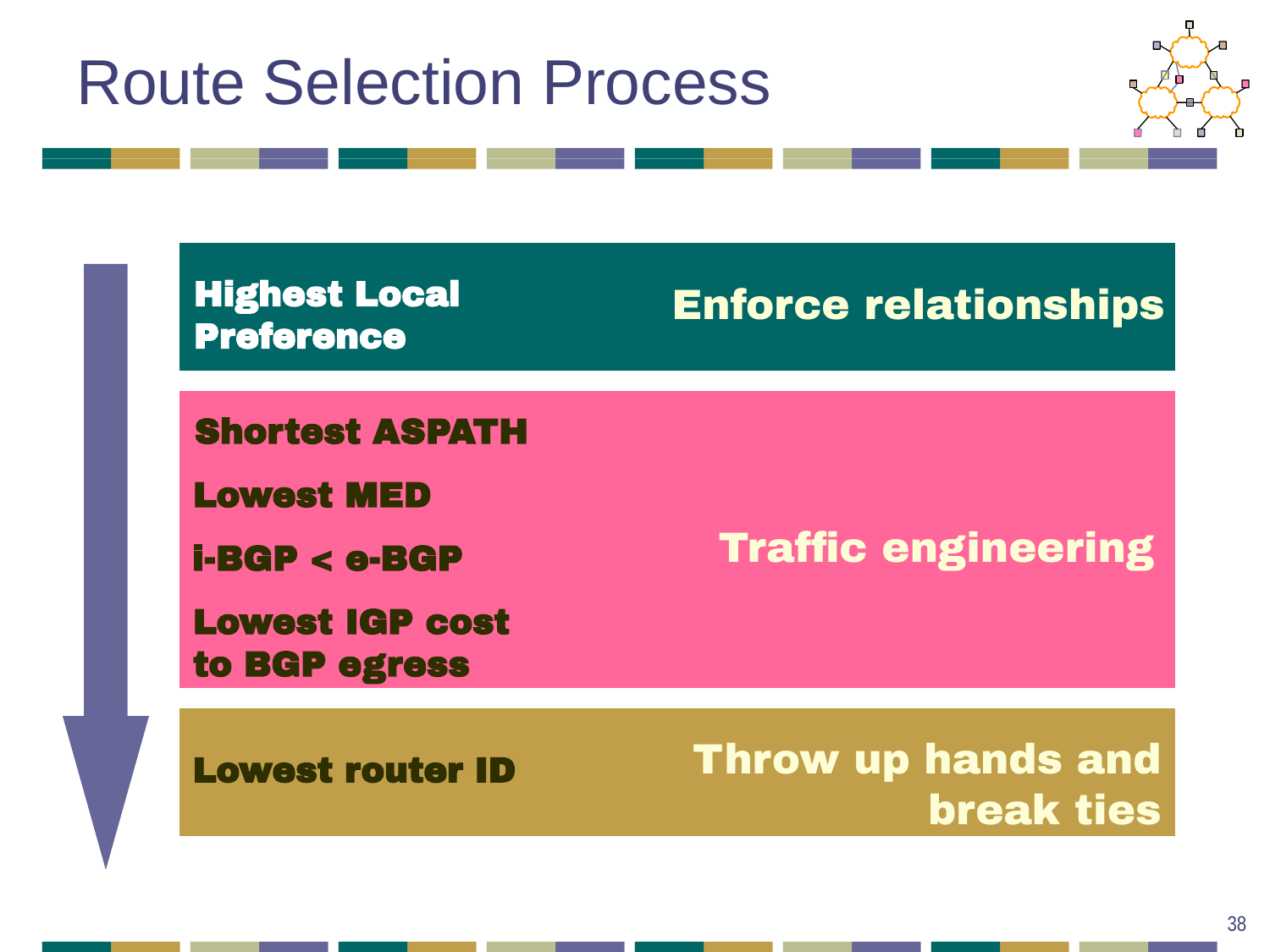

# Route Selection Process

Highest Local
Preference
Enforce relationships

Shortest ASPATH
Lowest MED
Traffic engineering
i-BGP < e-BGP
Lowest IGP cost
to BGP egress

Throw up hands and
break ties
Lowest router ID
38